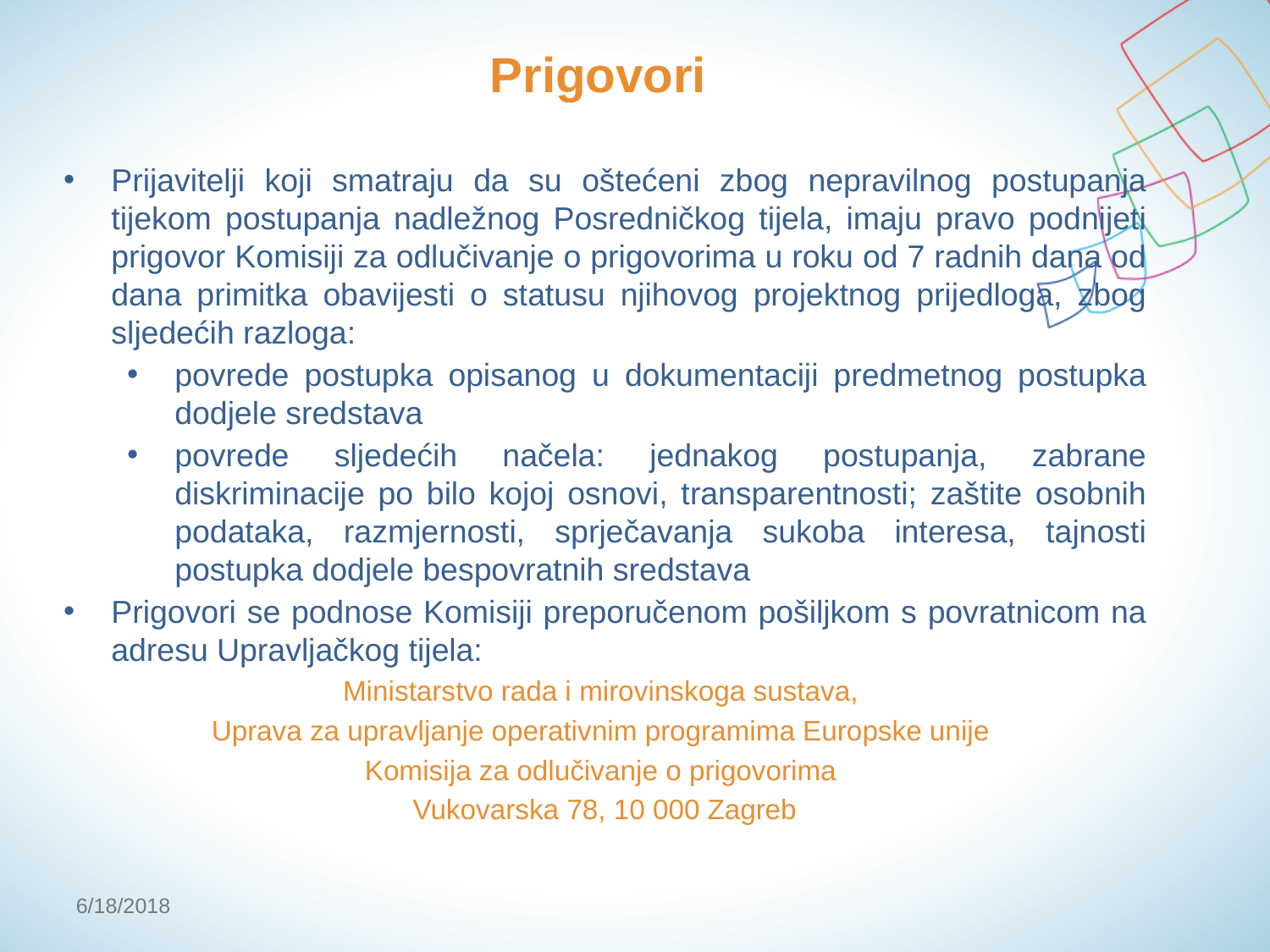

# Prigovori
Prijavitelji koji smatraju da su oštećeni zbog nepravilnog postupanja tijekom postupanja nadležnog Posredničkog tijela, imaju pravo podnijeti prigovor Komisiji za odlučivanje o prigovorima u roku od 7 radnih dana od dana primitka obavijesti o statusu njihovog projektnog prijedloga, zbog sljedećih razloga:
povrede postupka opisanog u dokumentaciji predmetnog postupka dodjele sredstava
povrede sljedećih načela: jednakog postupanja, zabrane diskriminacije po bilo kojoj osnovi, transparentnosti; zaštite osobnih podataka, razmjernosti, sprječavanja sukoba interesa, tajnosti postupka dodjele bespovratnih sredstava
Prigovori se podnose Komisiji preporučenom pošiljkom s povratnicom na adresu Upravljačkog tijela:
Ministarstvo rada i mirovinskoga sustava,
Uprava za upravljanje operativnim programima Europske unije
Komisija za odlučivanje o prigovorima
Vukovarska 78, 10 000 Zagreb